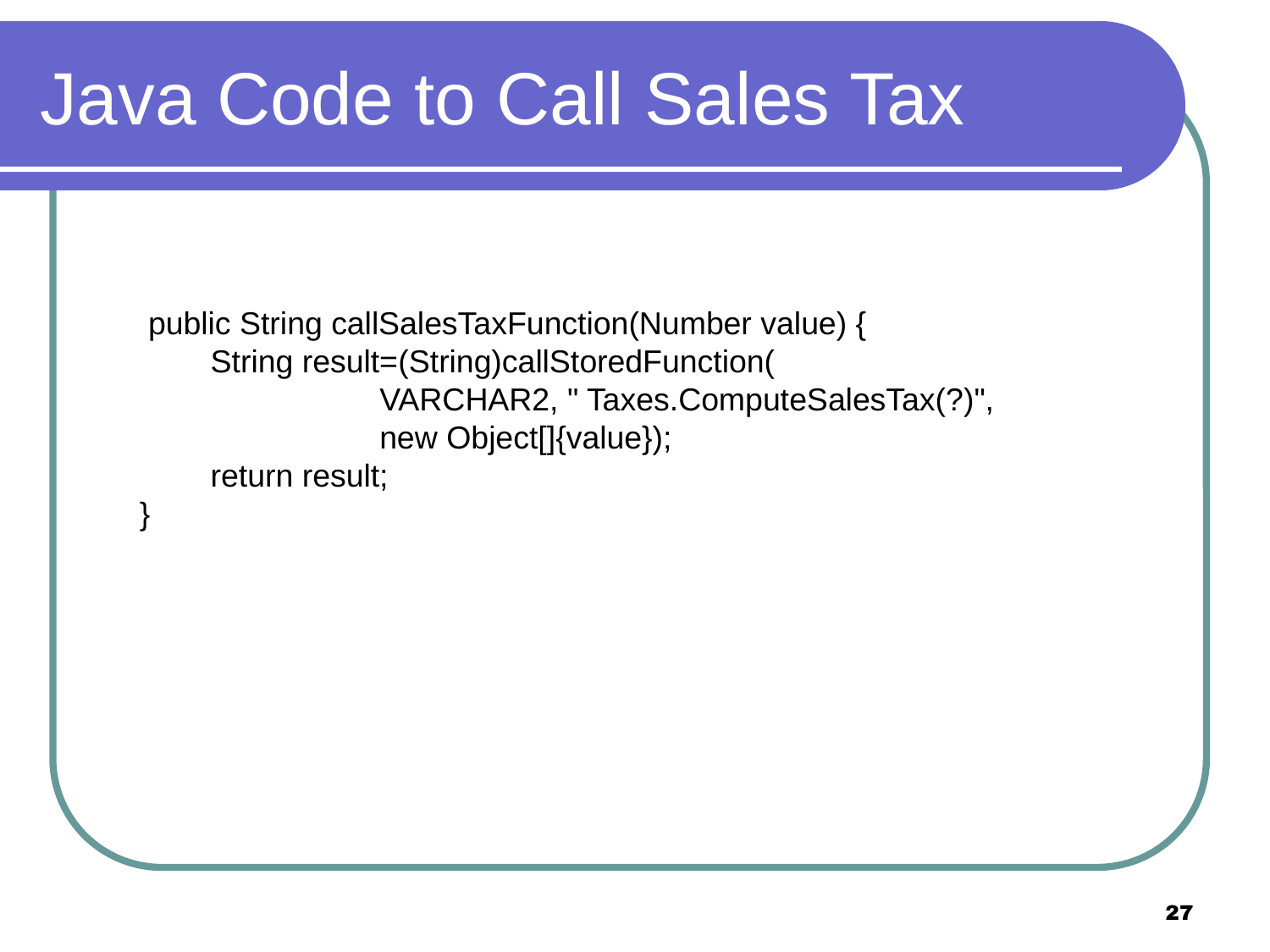

# Java Code to Call Sales Tax
 public String callSalesTaxFunction(Number value) {
        String result=(String)callStoredFunction(
                           VARCHAR2, " Taxes.ComputeSalesTax(?)",
                           new Object[]{value});
        return result;
}
27